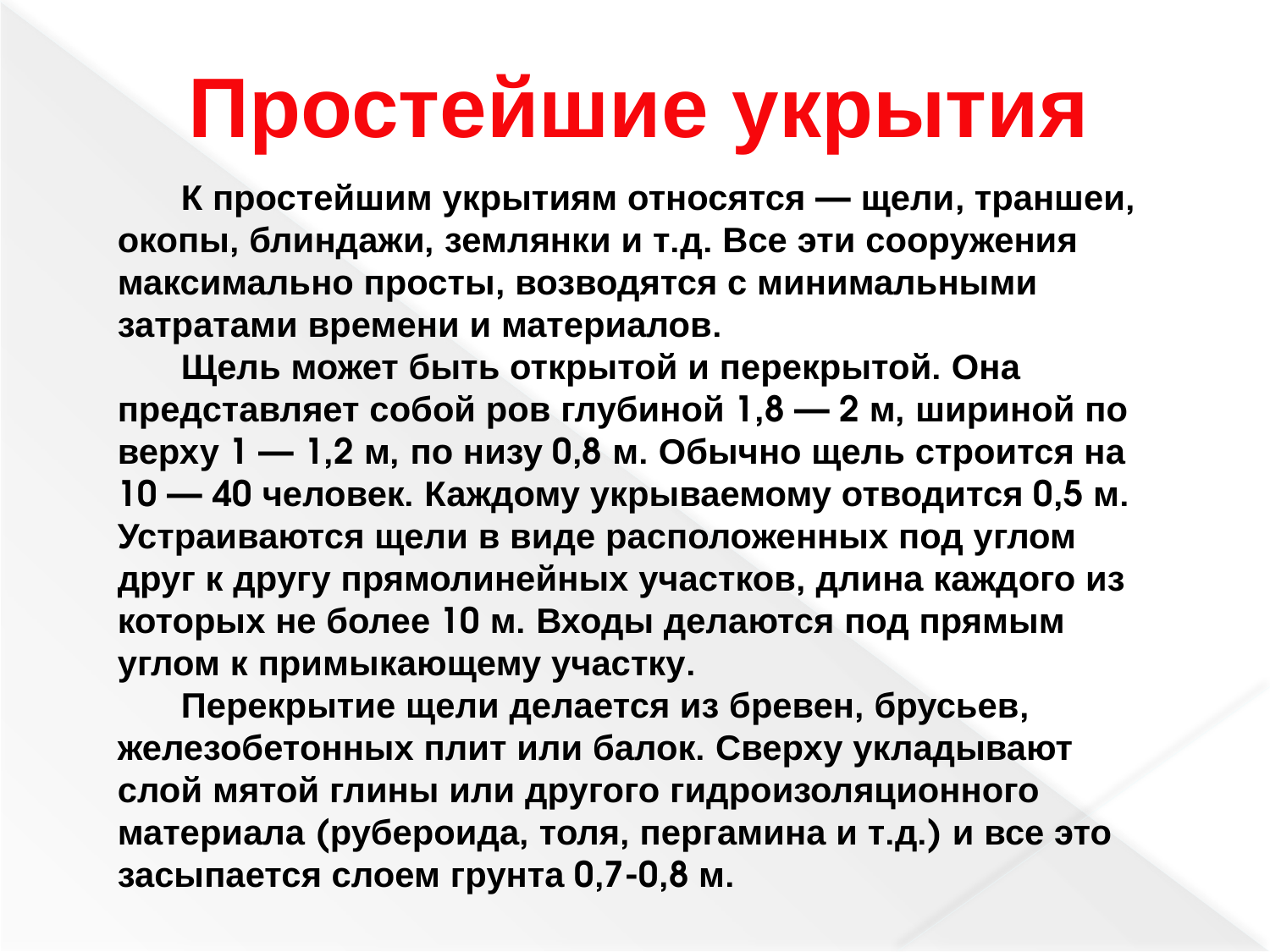

Простейшие укрытия

К простейшим укрытиям относятся — щели, траншеи, окопы, блиндажи, землянки и т.д. Все эти сооружения максимально просты, возводятся с минимальными затратами времени и материалов.
Щель может быть открытой и перекрытой. Она представляет собой ров глубиной 1,8 — 2 м, шириной по верху 1 — 1,2 м, по низу 0,8 м. Обычно щель строится на 10 — 40 человек. Каждому укрываемому отводится 0,5 м. Устраиваются щели в виде расположенных под углом друг к другу прямолинейных участков, длина каждого из которых не более 10 м. Входы делаются под прямым углом к примыкающему участку.
Перекрытие щели делается из бревен, брусьев, железобетонных плит или балок. Сверху укладывают слой мятой глины или другого гидроизоляционного материала (рубероида, толя, пергамина и т.д.) и все это засыпается слоем грунта 0,7-0,8 м.